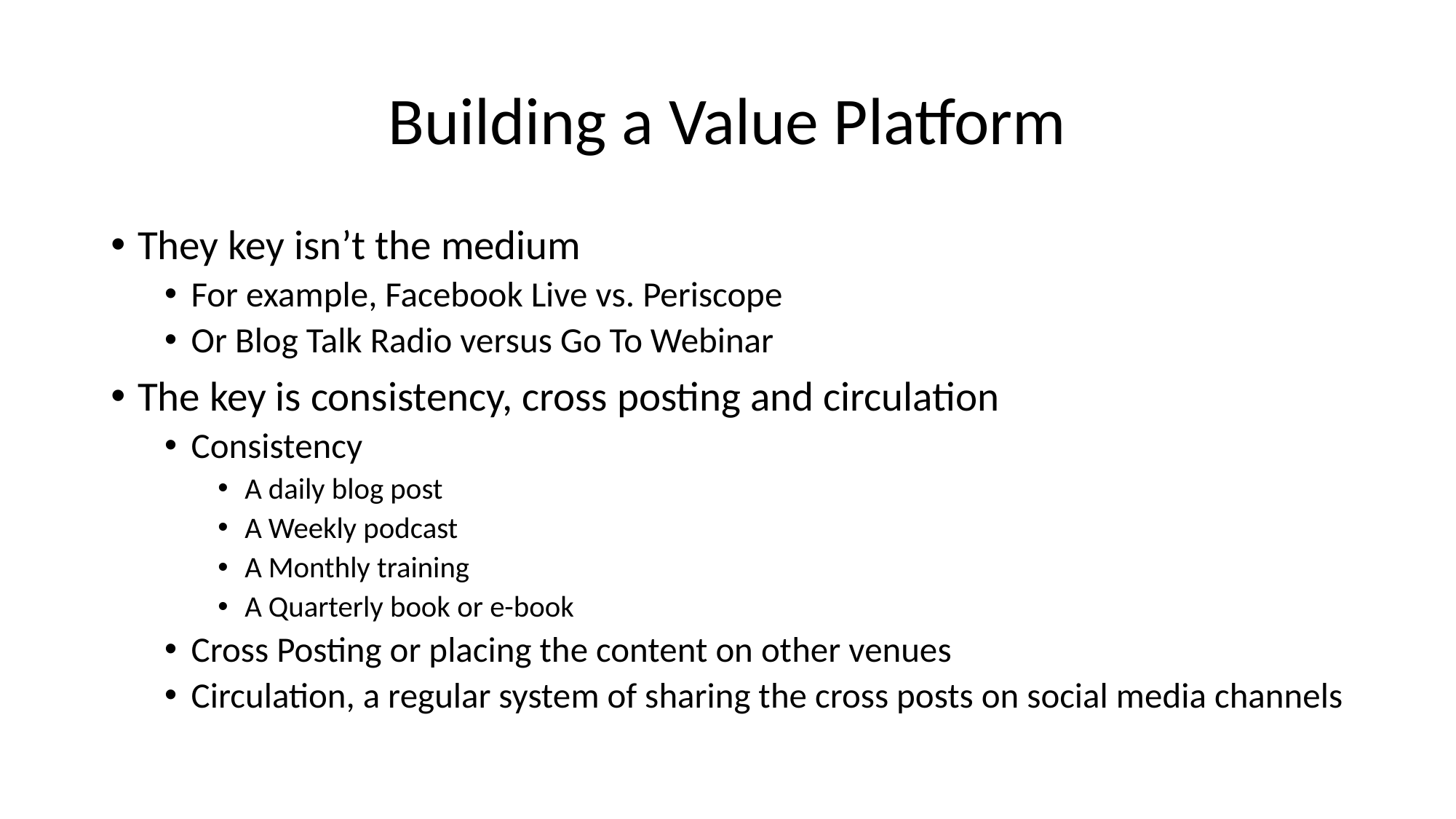

# Building a Value Platform
They key isn’t the medium
For example, Facebook Live vs. Periscope
Or Blog Talk Radio versus Go To Webinar
The key is consistency, cross posting and circulation
Consistency
A daily blog post
A Weekly podcast
A Monthly training
A Quarterly book or e-book
Cross Posting or placing the content on other venues
Circulation, a regular system of sharing the cross posts on social media channels